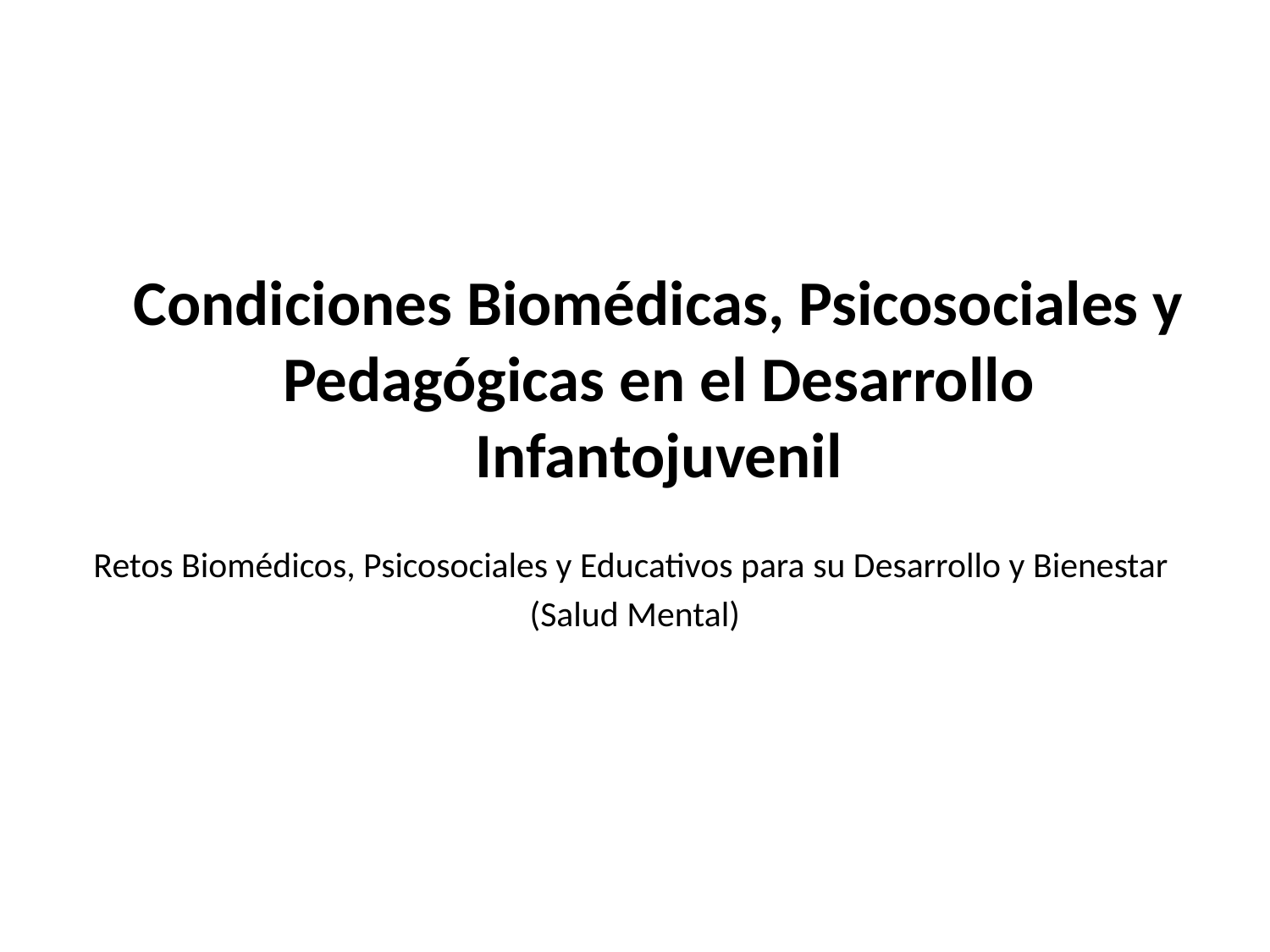

Condiciones Biomédicas, Psicosociales y Pedagógicas en el Desarrollo Infantojuvenil

Retos Biomédicos, Psicosociales y Educativos para su Desarrollo y Bienestar
(Salud Mental)